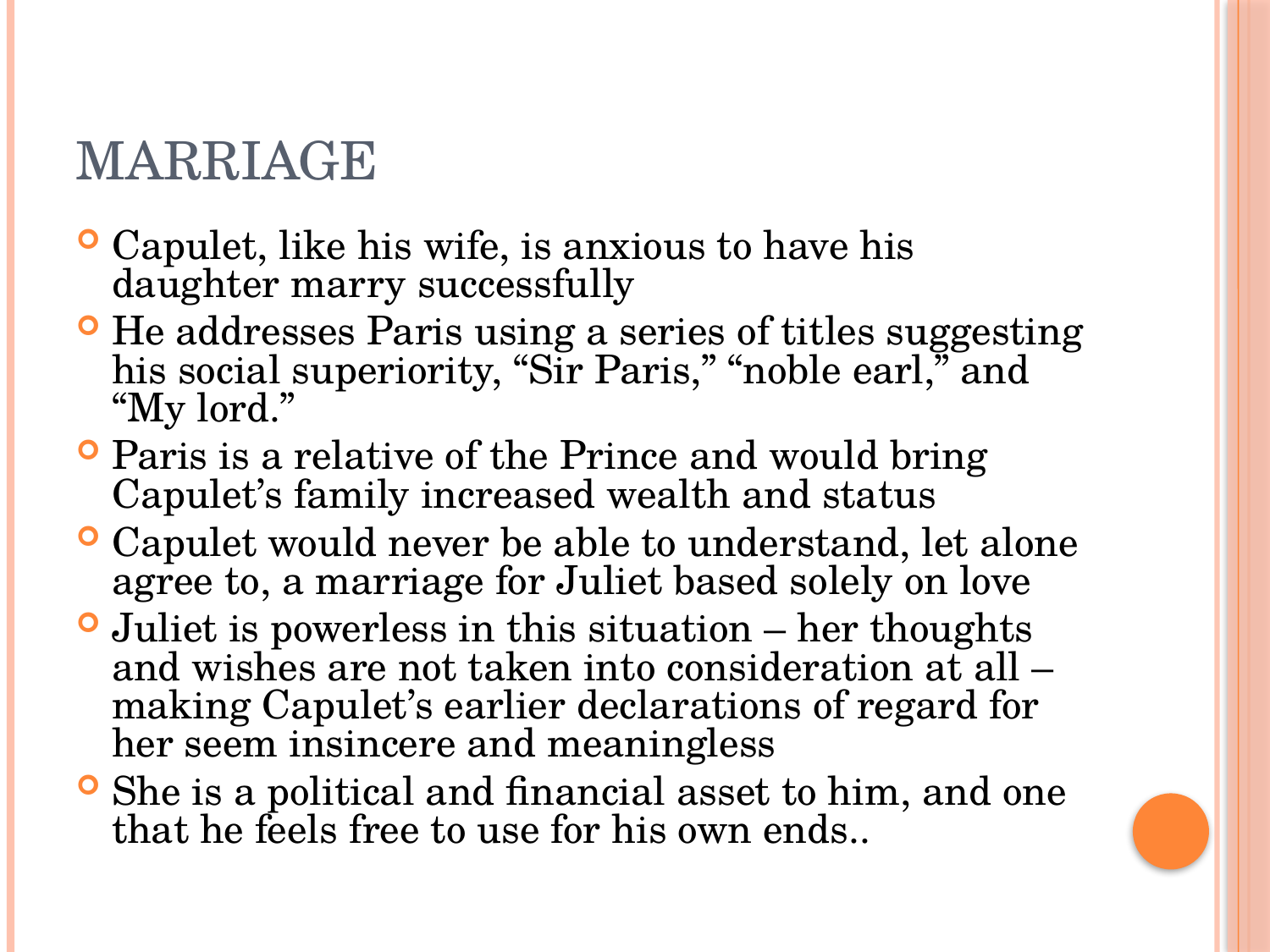

# Marriage
Capulet, like his wife, is anxious to have his daughter marry successfully
He addresses Paris using a series of titles suggesting his social superiority, “Sir Paris,” “noble earl,” and “My lord.”
Paris is a relative of the Prince and would bring Capulet’s family increased wealth and status
Capulet would never be able to understand, let alone agree to, a marriage for Juliet based solely on love
Juliet is powerless in this situation – her thoughts and wishes are not taken into consideration at all – making Capulet’s earlier declarations of regard for her seem insincere and meaningless
She is a political and financial asset to him, and one that he feels free to use for his own ends..